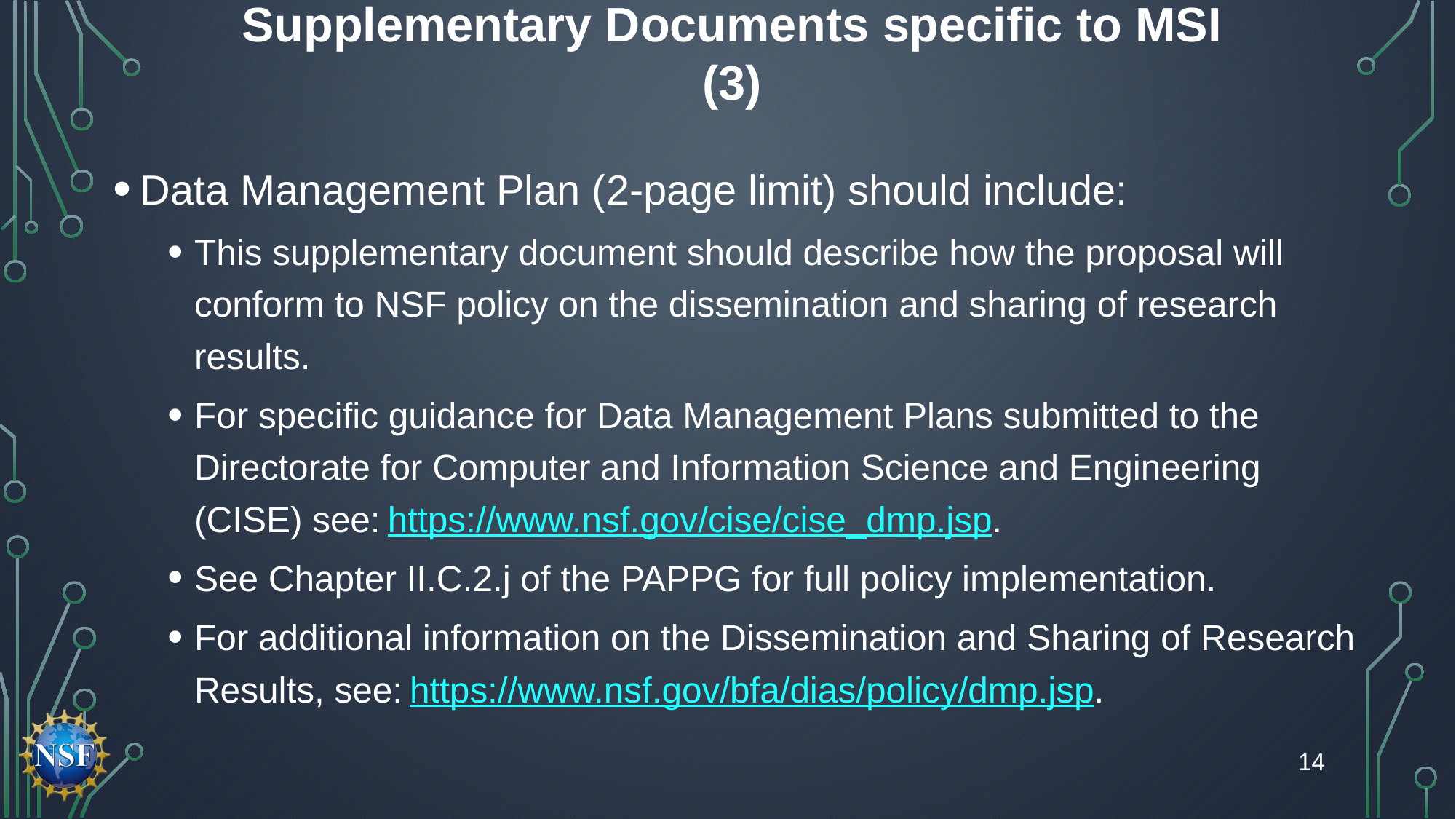

Supplementary Documents specific to MSI (3)
Data Management Plan (2-page limit) should include:
This supplementary document should describe how the proposal will conform to NSF policy on the dissemination and sharing of research results.
For specific guidance for Data Management Plans submitted to the Directorate for Computer and Information Science and Engineering (CISE) see: https://www.nsf.gov/cise/cise_dmp.jsp.
See Chapter II.C.2.j of the PAPPG for full policy implementation.
For additional information on the Dissemination and Sharing of Research Results, see: https://www.nsf.gov/bfa/dias/policy/dmp.jsp.

14